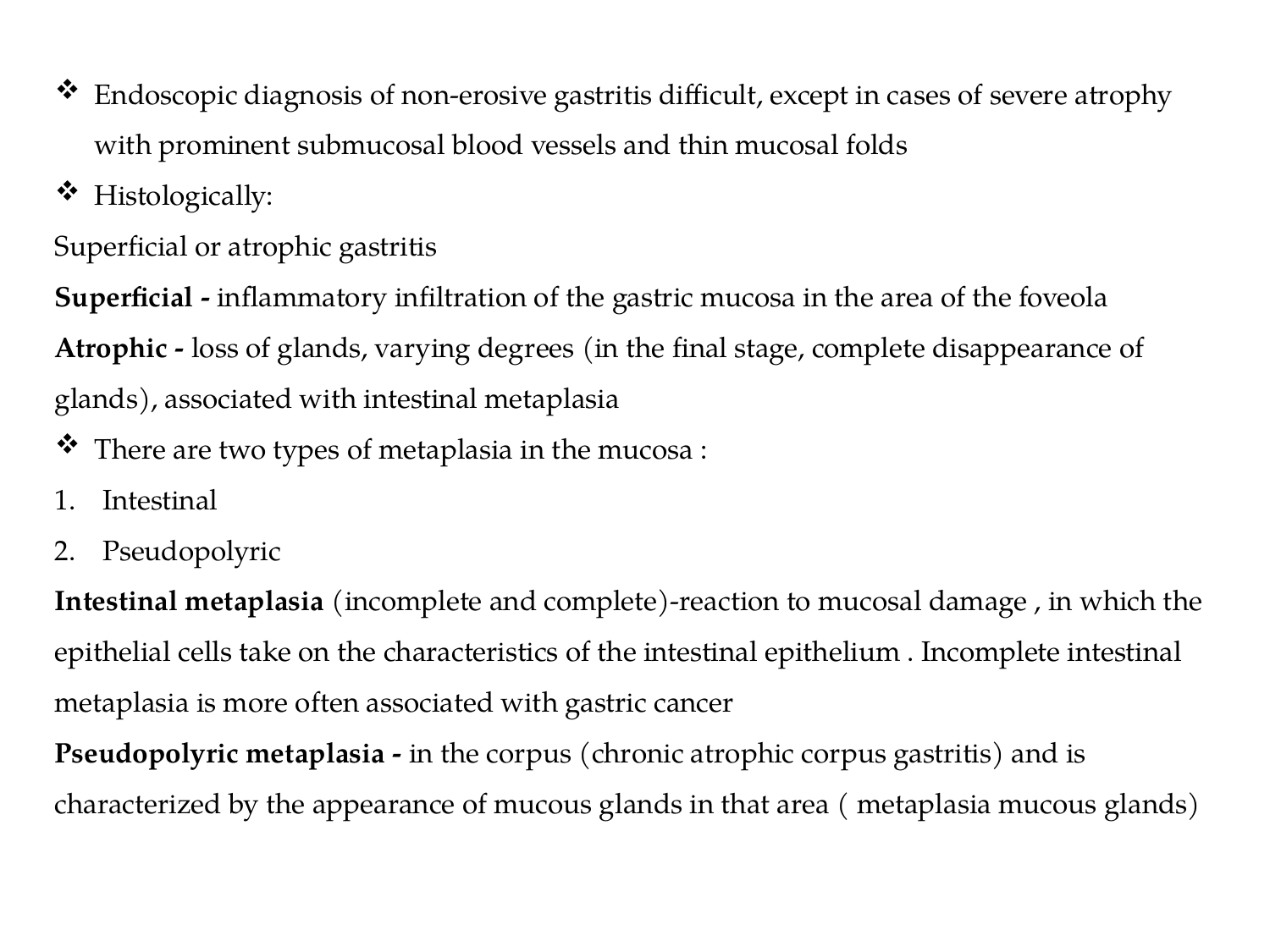

Endoscopic diagnosis of non-erosive gastritis difficult, except in cases of severe atrophy with prominent submucosal blood vessels and thin mucosal folds
Histologically:
Superficial or atrophic gastritis
Superficial - inflammatory infiltration of the gastric mucosa in the area of the foveola
Atrophic - loss of glands, varying degrees (in the final stage, complete disappearance of glands), associated with intestinal metaplasia
There are two types of metaplasia in the mucosa :
Intestinal
Pseudopolyric
Intestinal metaplasia (incomplete and complete)-reaction to mucosal damage , in which the epithelial cells take on the characteristics of the intestinal epithelium . Incomplete intestinal metaplasia is more often associated with gastric cancer
Pseudopolyric metaplasia - in the corpus (chronic atrophic corpus gastritis) and is characterized by the appearance of mucous glands in that area ( metaplasia mucous glands)